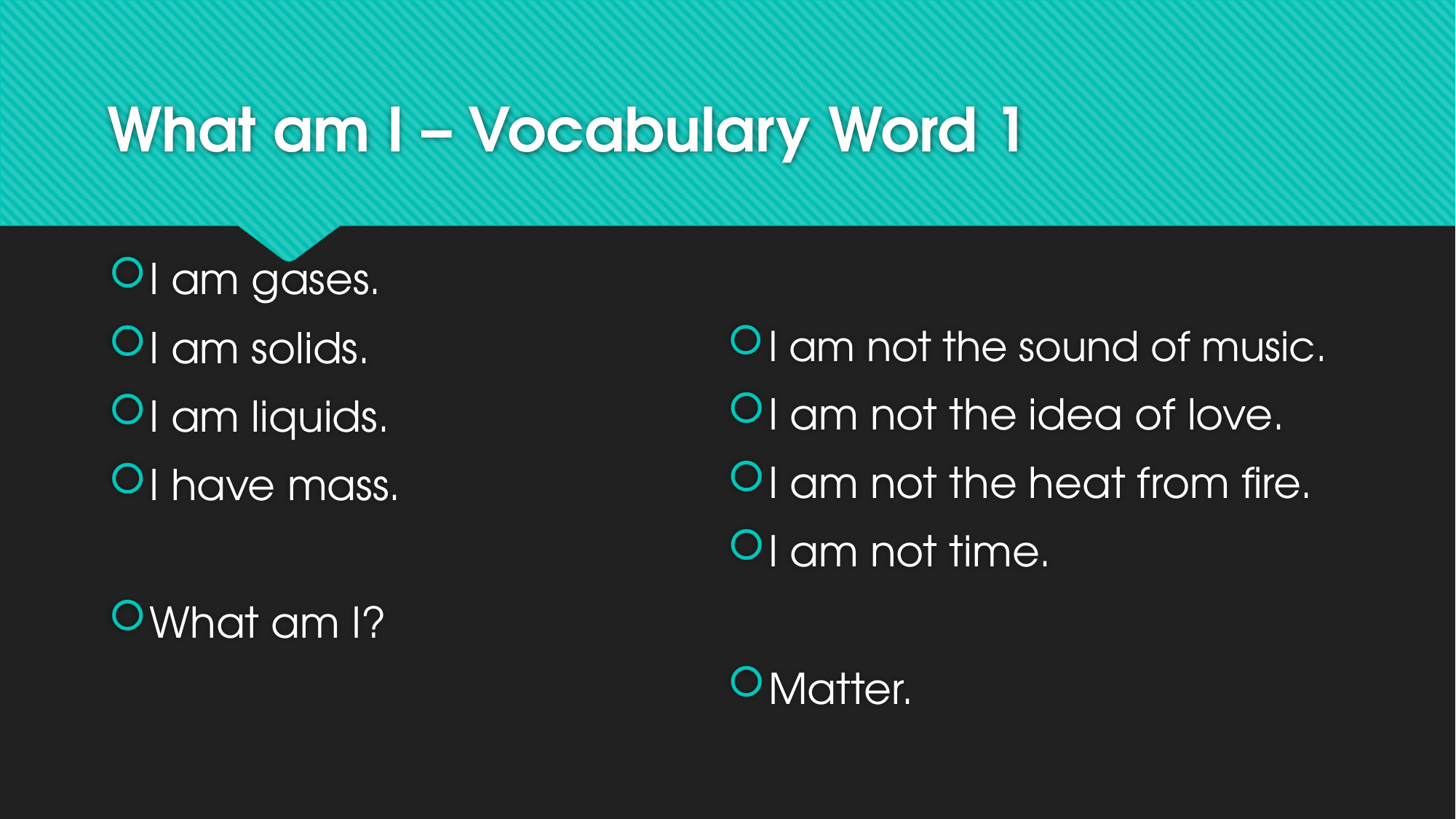

# What am I – Vocabulary Word 1
I am gases.
I am solids.
I am liquids.
I have mass.

What am I?

I am not the sound of music.
I am not the idea of love.
I am not the heat from fire.
I am not time.

Matter.